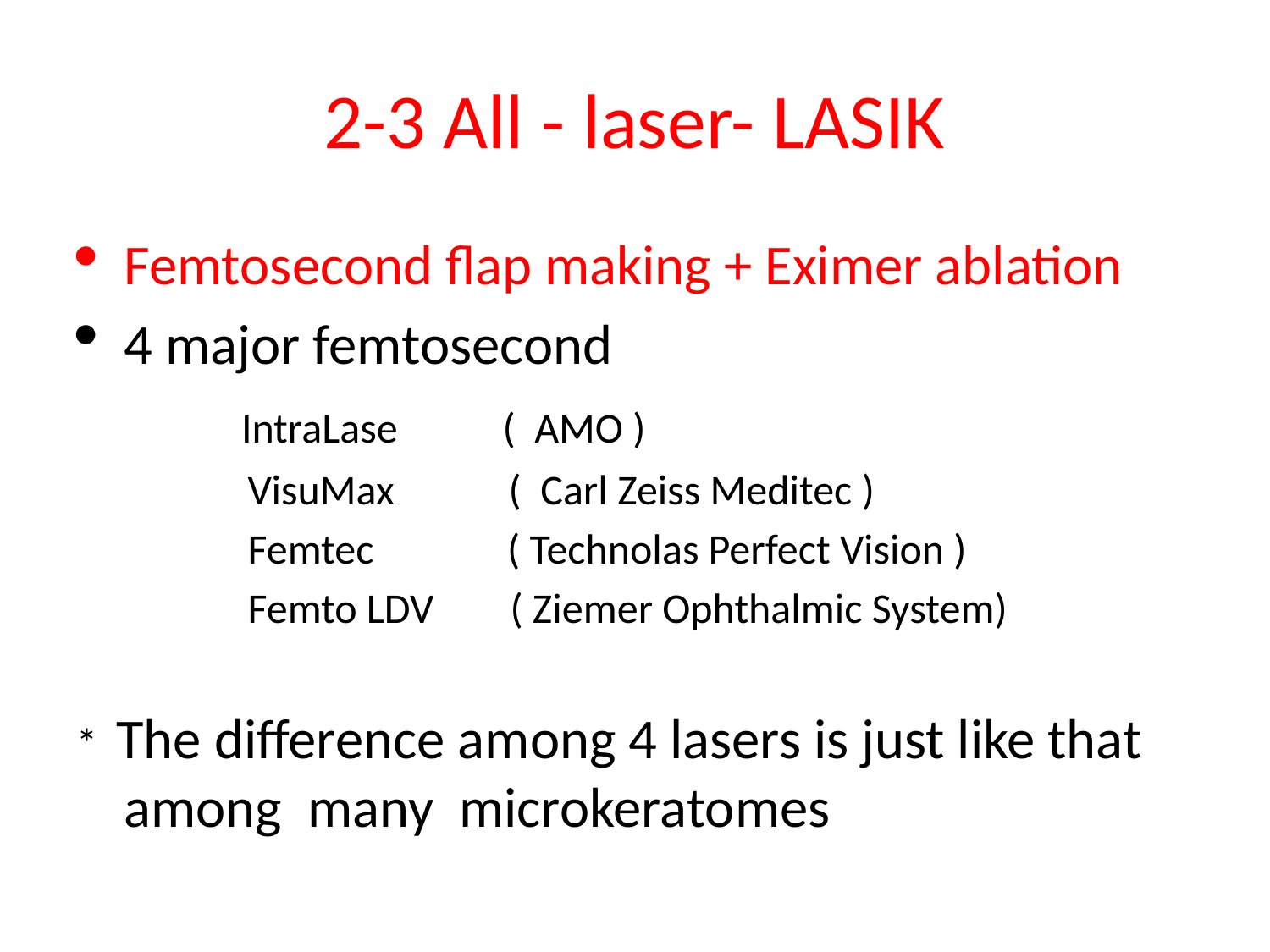

# 2-3 All - laser- LASIK
Femtosecond flap making + Eximer ablation
4 major femtosecond
             IntraLase           (  AMO )
                  VisuMax            (  Carl Zeiss Meditec )
                  Femtec              ( Technolas Perfect Vision )
                  Femto LDV        ( Ziemer Ophthalmic System)

*  The difference among 4 lasers is just like that among  many  microkeratomes